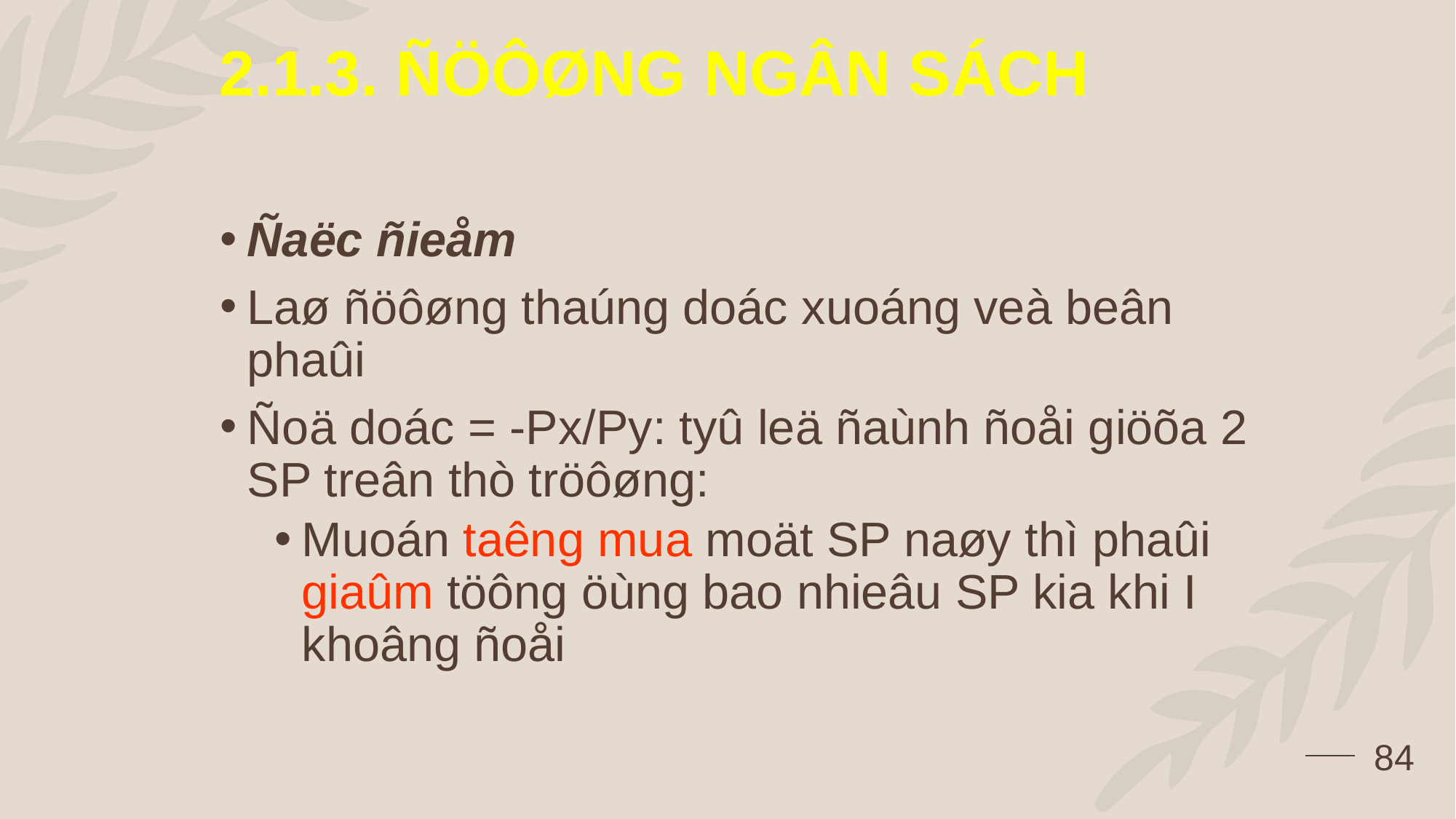

2.1.3. ÑÖÔØNG NGÂN SÁCH
#
Ñaëc ñieåm
Laø ñöôøng thaúng doác xuoáng veà beân phaûi
Ñoä doác = -Px/Py: tyû leä ñaùnh ñoåi giöõa 2 SP treân thò tröôøng:
Muoán taêng mua moät SP naøy thì phaûi giaûm töông öùng bao nhieâu SP kia khi I khoâng ñoåi
84